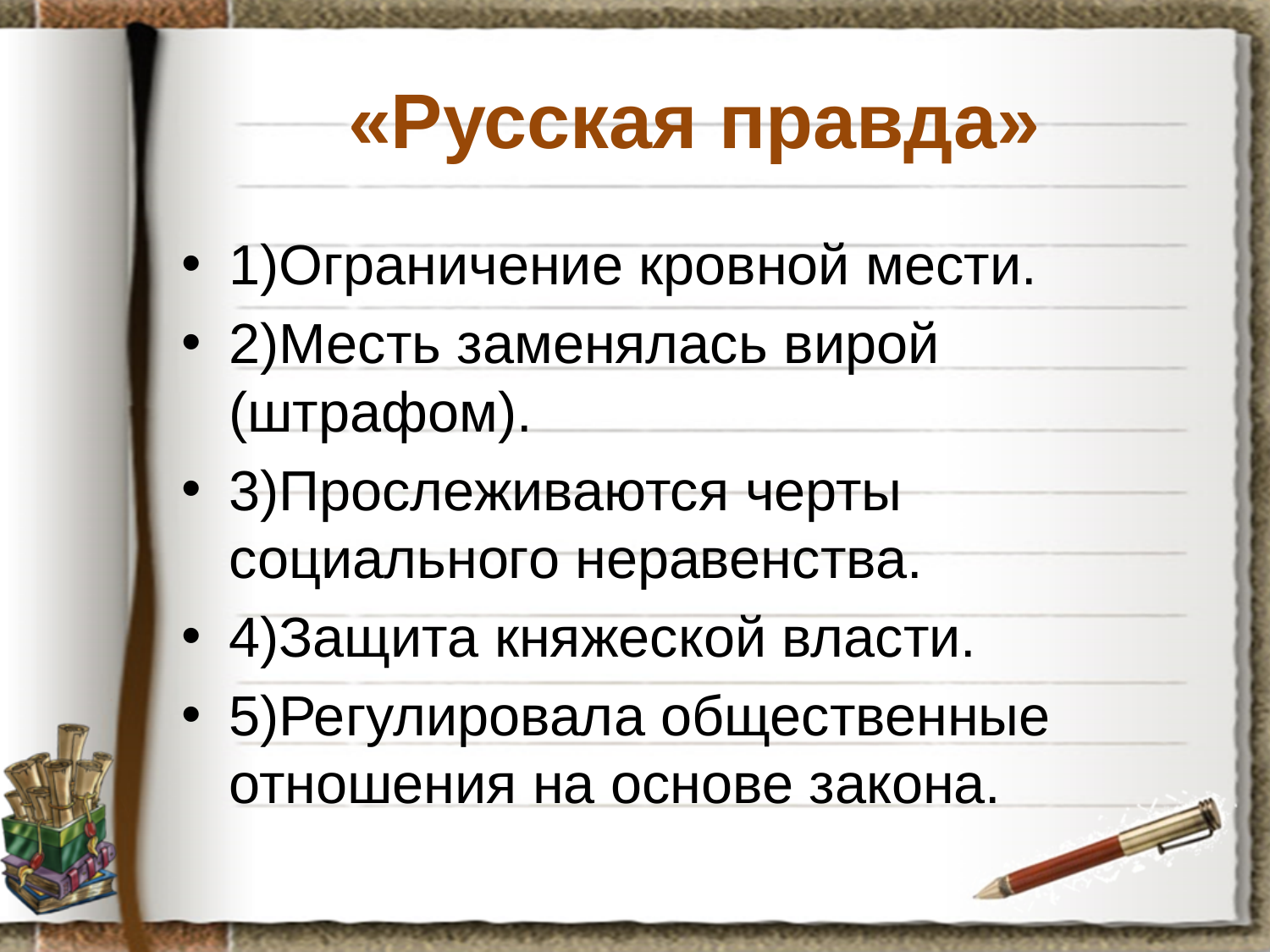

# «Русская правда»
1)Ограничение кровной мести.
2)Месть заменялась вирой (штрафом).
3)Прослеживаются черты социального неравенства.
4)Защита княжеской власти.
5)Регулировала общественные отношения на основе закона.